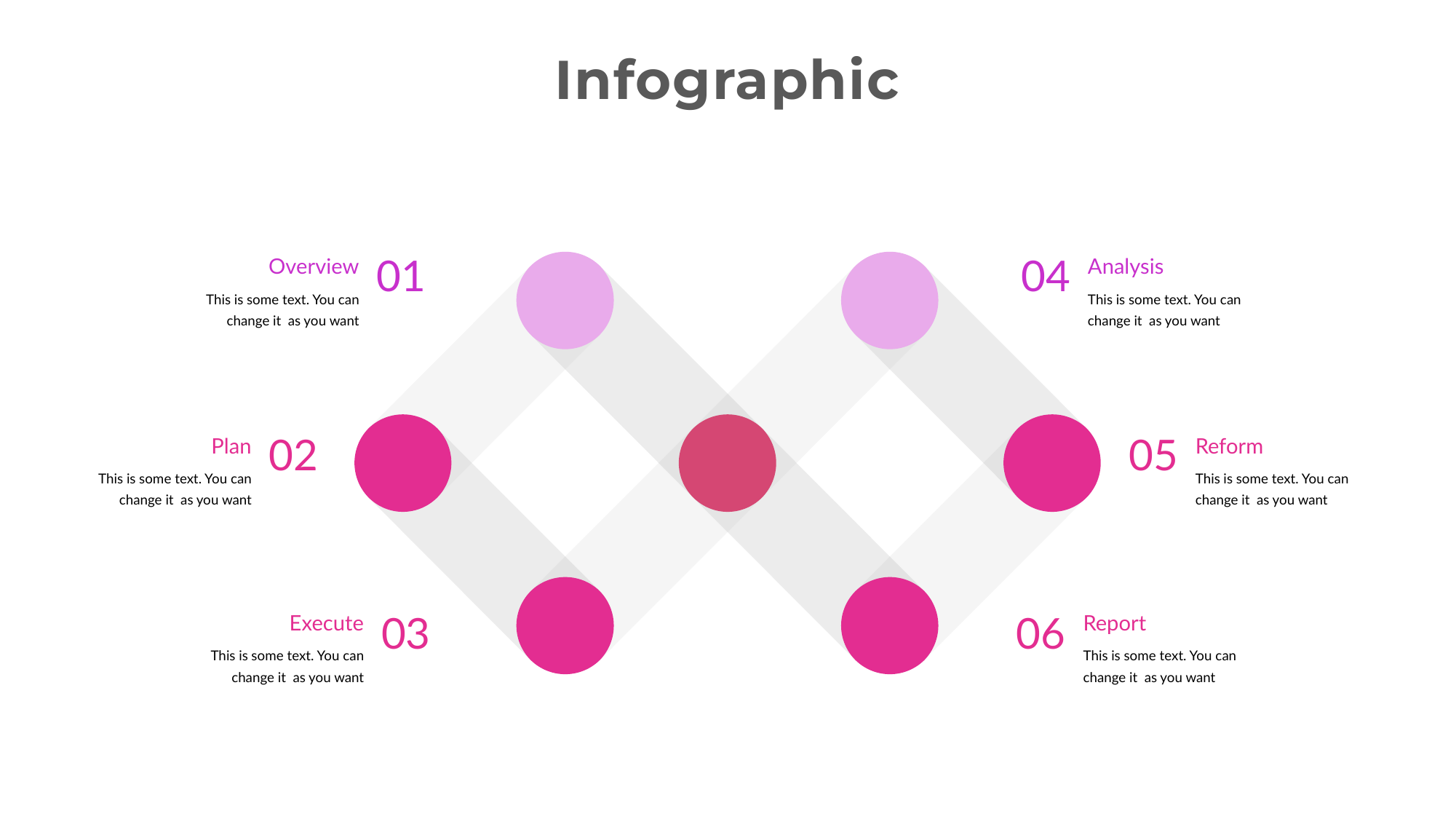

Infographic

01
04
Overview
Analysis

This is some text. You can change it  as you want
This is some text. You can change it  as you want

02
05

Plan
Reform
This is some text. You can change it  as you want
This is some text. You can change it  as you want

03
06
Execute
Report
This is some text. You can change it  as you want
This is some text. You can change it  as you want